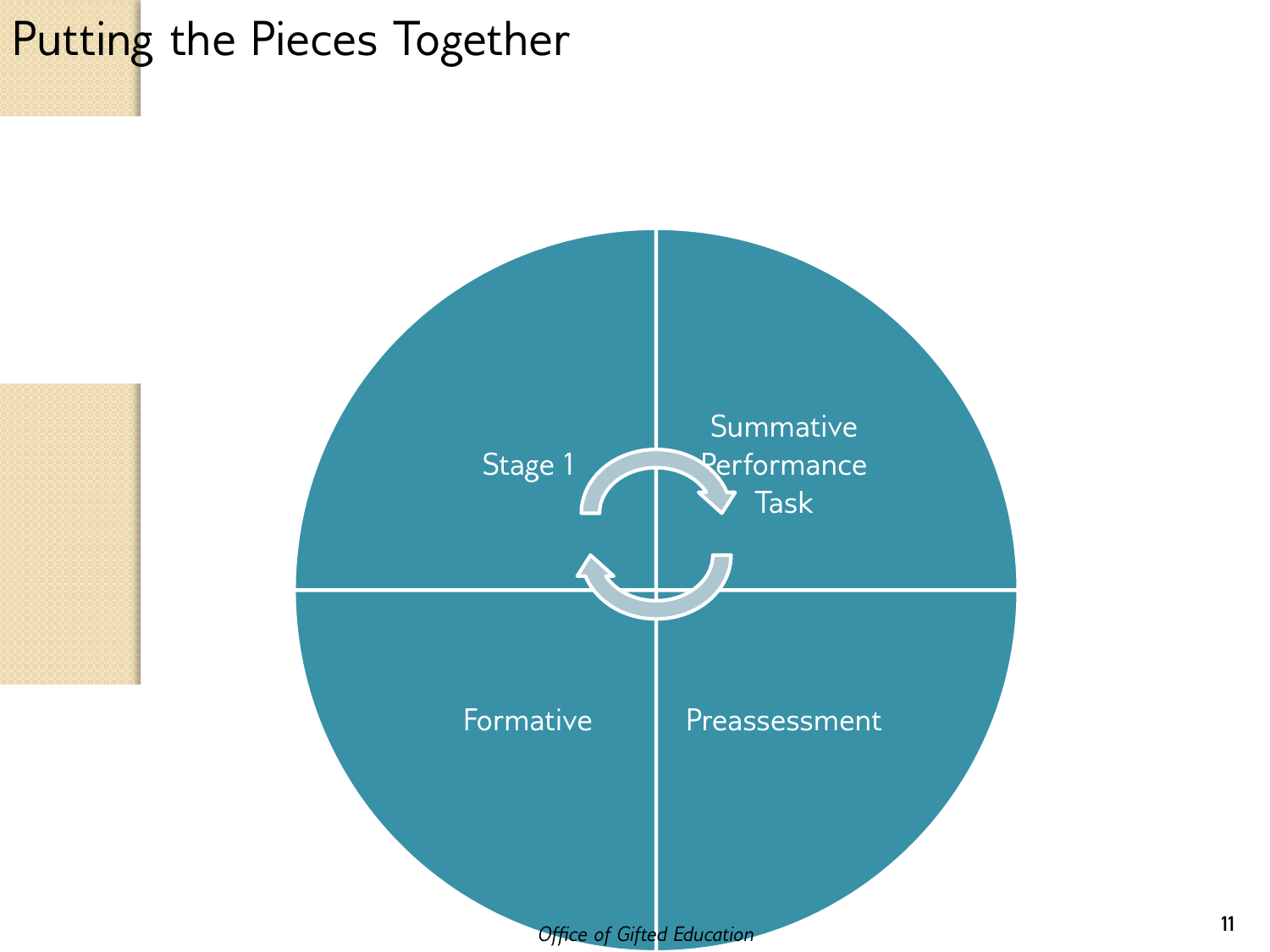

Putting the Pieces Together
Stage 1
Summative Performance Task
Preassessment
Formative
11
Office of Gifted Education